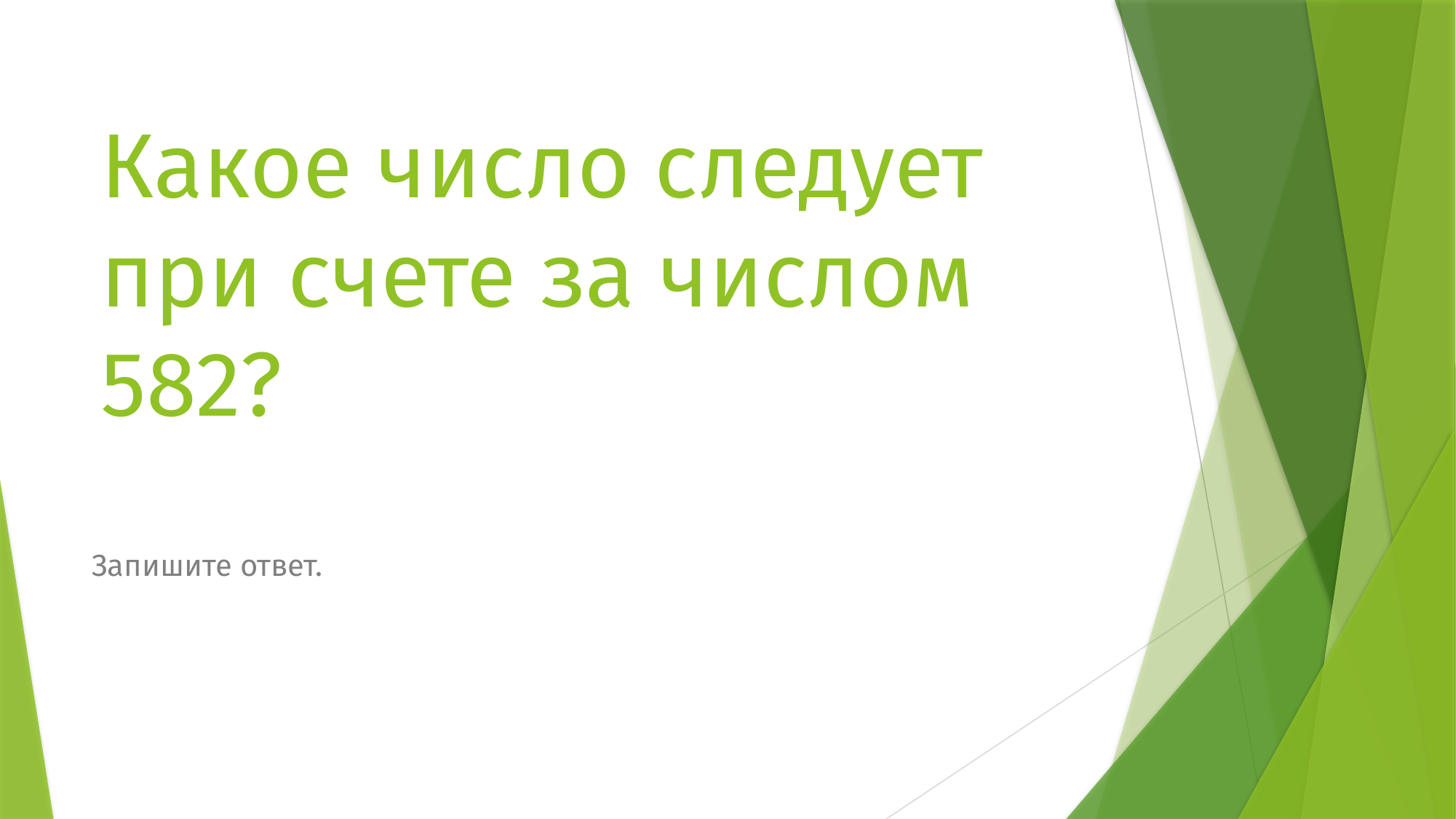

# Какое число следует при счете за числом 582?
Запишите ответ.